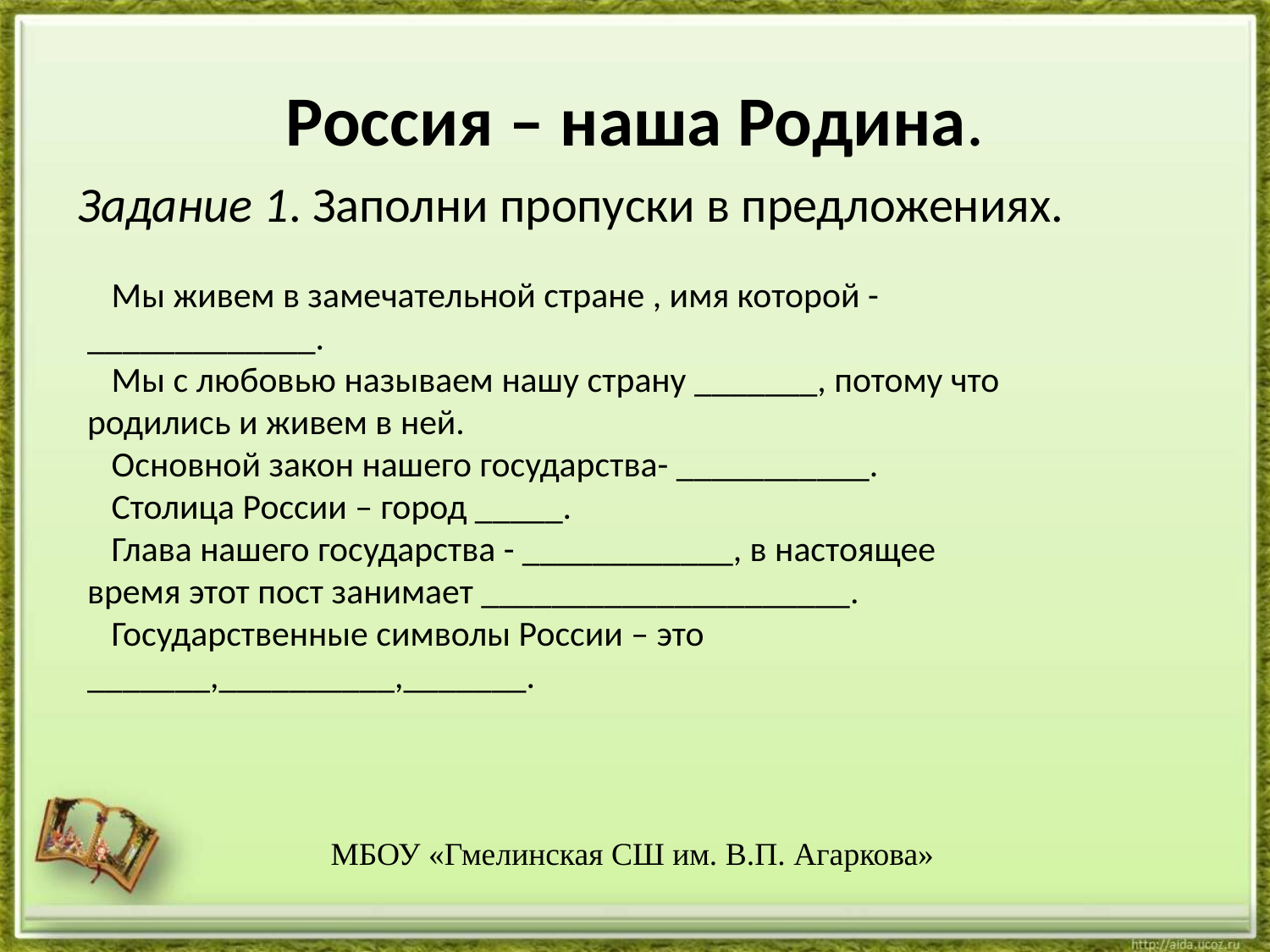

# Россия – наша Родина.
Задание 1. Заполни пропуски в предложениях.
   Мы живем в замечательной стране , имя которой - _____________.
   Мы с любовью называем нашу страну _______, потому что родились и живем в ней.
   Основной закон нашего государства- ___________.
   Столица России – город _____.
   Глава нашего государства - ____________, в настоящее время этот пост занимает _____________________.
   Государственные символы России – это _______,__________,_______.

                       МБОУ «Гмелинская СШ им. В.П. Агаркова»